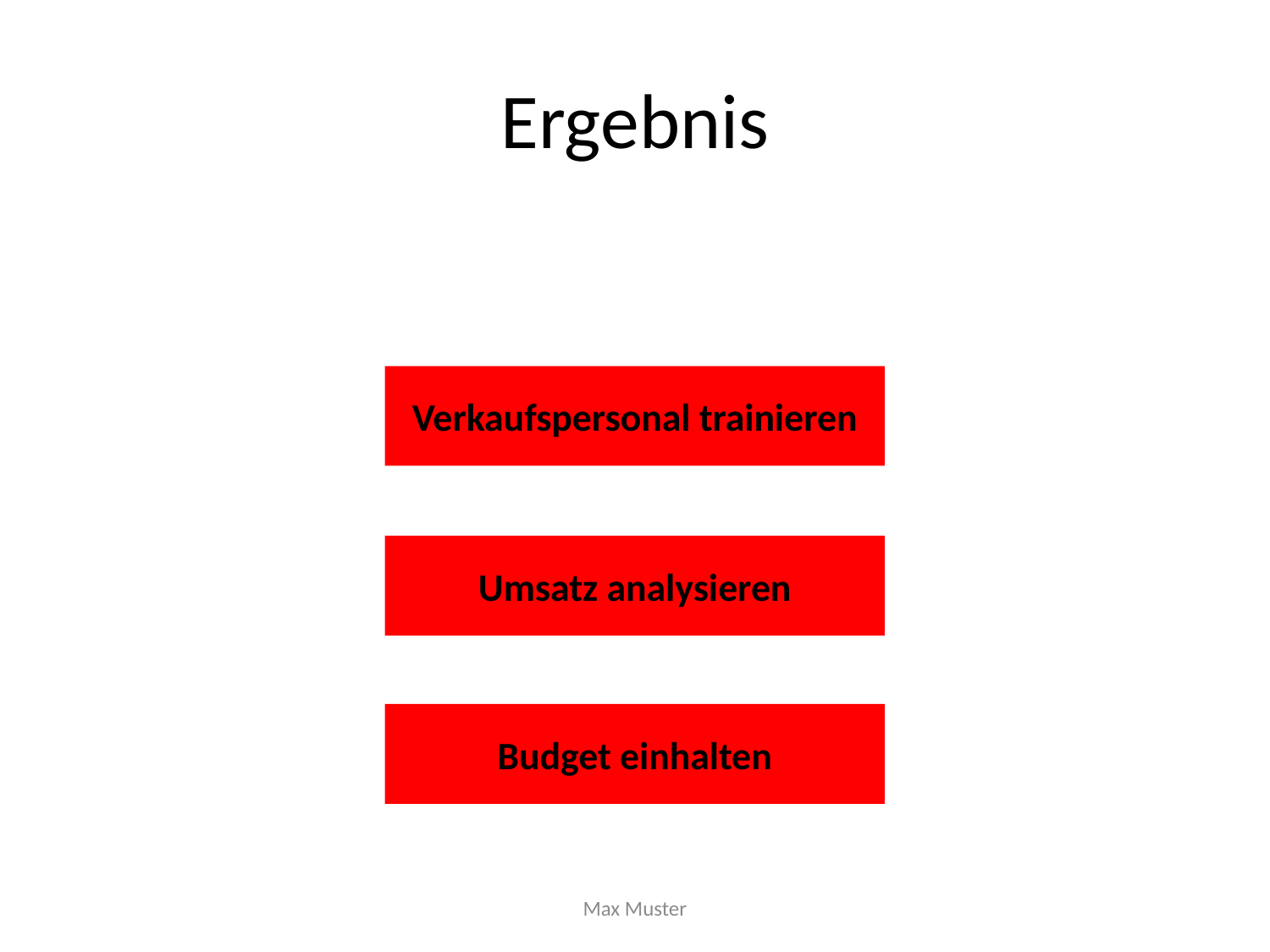

# Ergebnis
Verkaufspersonal trainieren
Umsatz analysieren
Budget einhalten
Max Muster